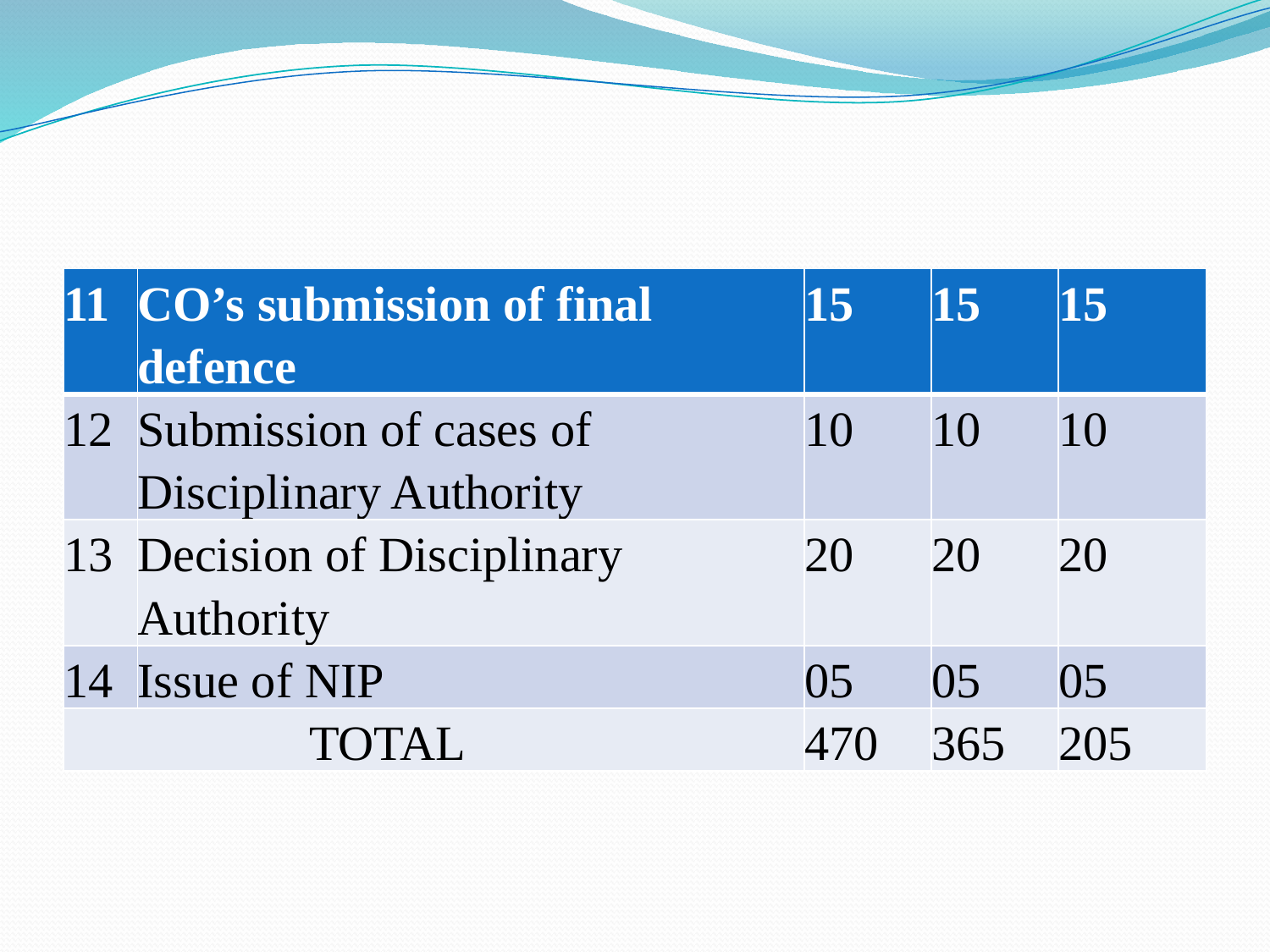

| 11 | CO’s submission of final defence | 15 | 15 | 15 |
| --- | --- | --- | --- | --- |
| 12 | Submission of cases of Disciplinary Authority | 10 | 10 | 10 |
| 13 | Decision of Disciplinary Authority | 20 | 20 | 20 |
| 14 | Issue of NIP | 05 | 05 | 05 |
| TOTAL |  | 470 | 365 | 205 |